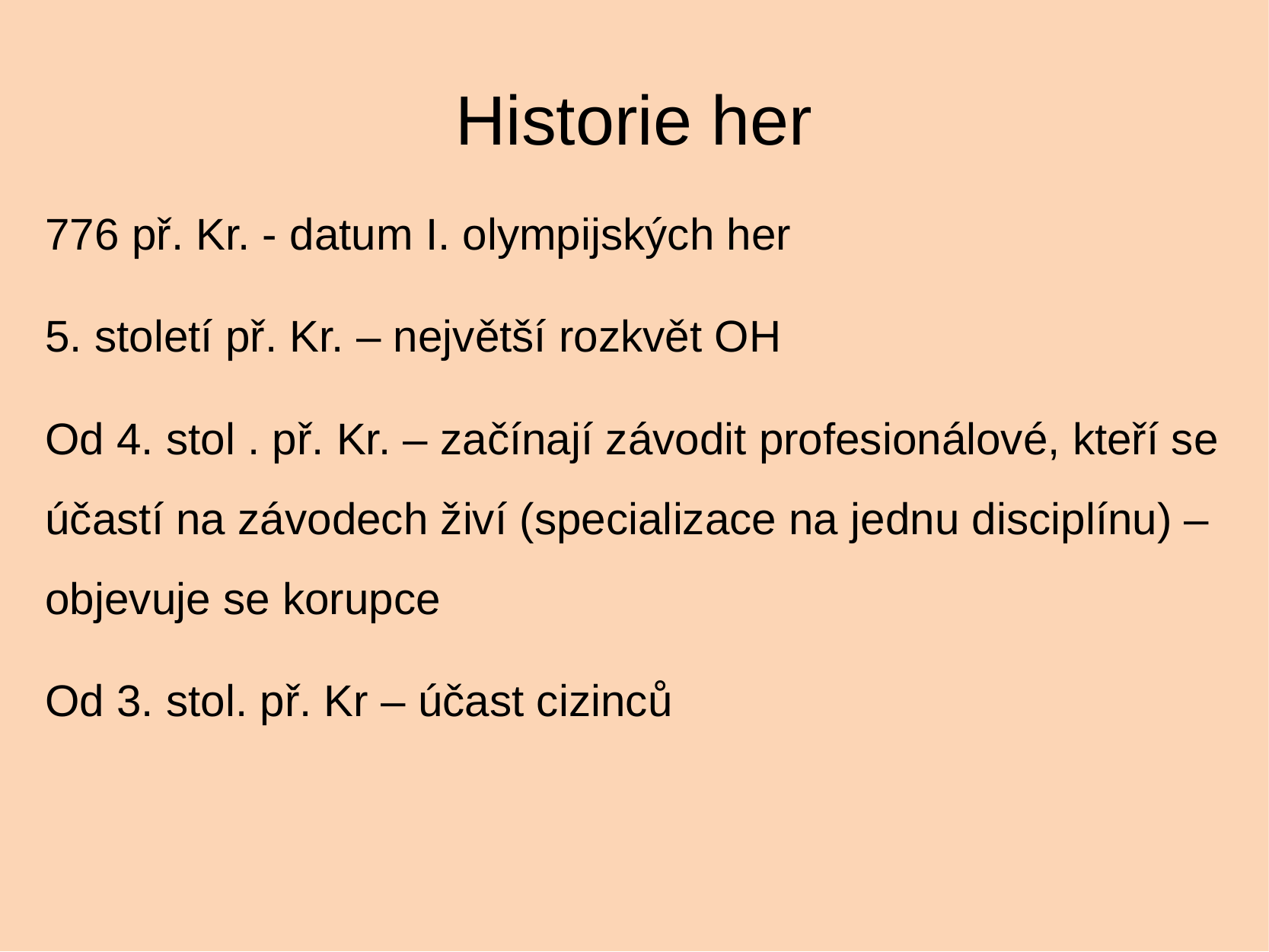

# Historie her
776 př. Kr. - datum I. olympijských her
5. století př. Kr. – největší rozkvět OH
Od 4. stol . př. Kr. – začínají závodit profesionálové, kteří se účastí na závodech živí (specializace na jednu disciplínu) – objevuje se korupce
Od 3. stol. př. Kr – účast cizinců